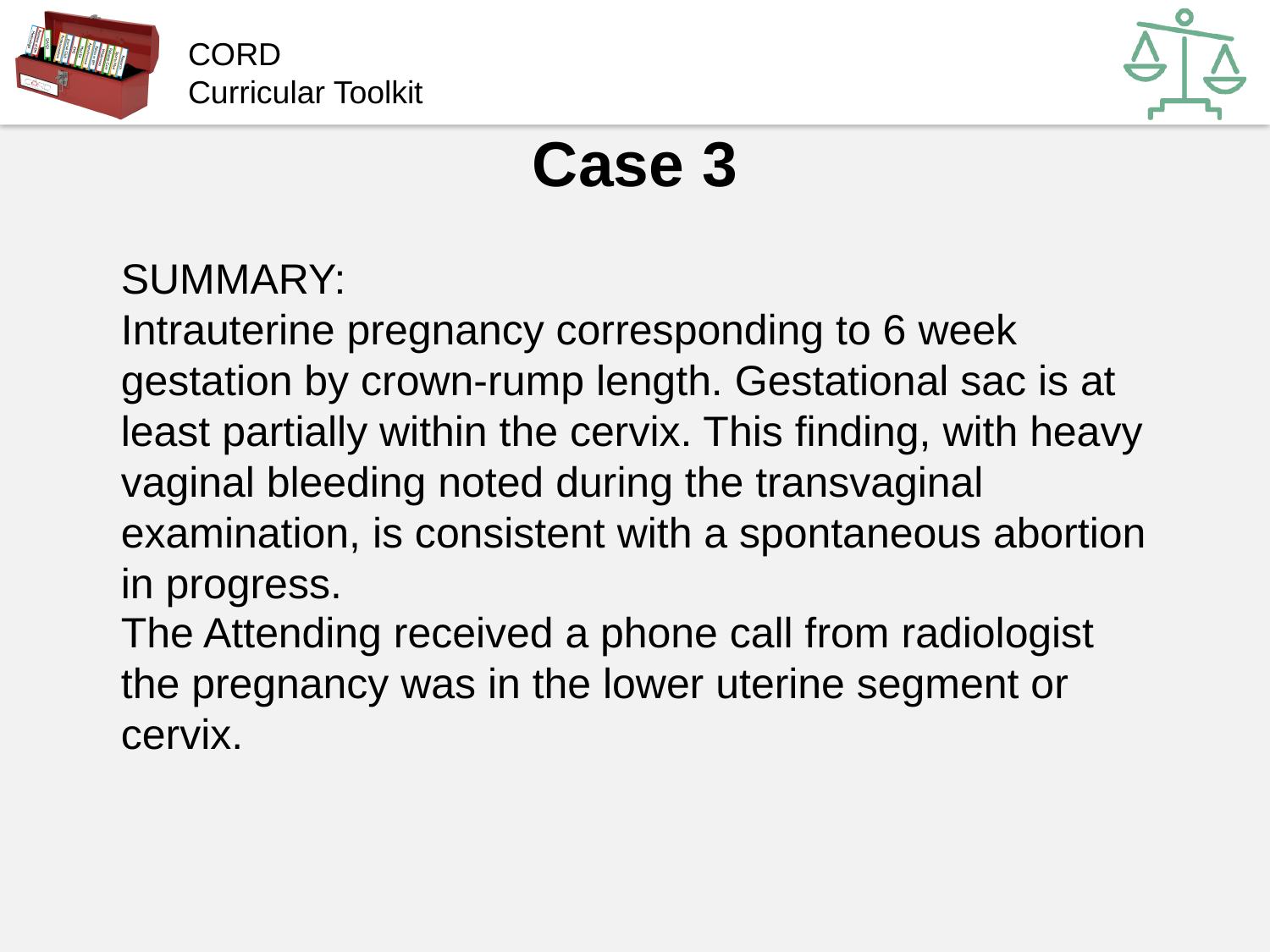

Case 3
SUMMARY:
Intrauterine pregnancy corresponding to 6 week gestation by crown-rump length. Gestational sac is at least partially within the cervix. This finding, with heavy vaginal bleeding noted during the transvaginal examination, is consistent with a spontaneous abortion in progress.

The Attending received a phone call from radiologist the pregnancy was in the lower uterine segment or cervix.